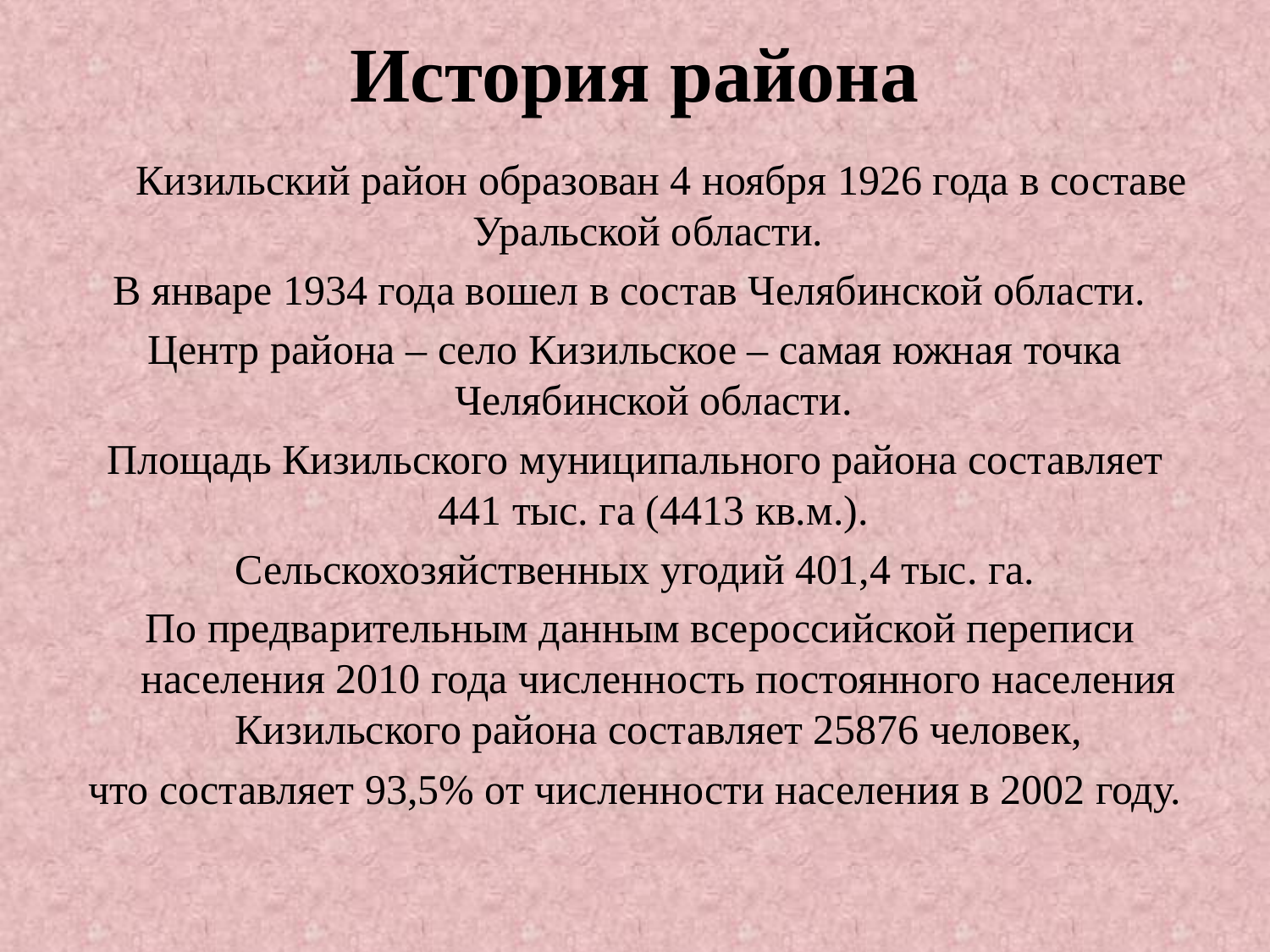

# История района
     Кизильский район образован 4 ноября 1926 года в составе Уральской области.
В январе 1934 года вошел в состав Челябинской области.
Центр района – село Кизильское – самая южная точка Челябинской области.
Площадь Кизильского муниципального района составляет 441 тыс. га (4413 кв.м.).
Сельскохозяйственных угодий 401,4 тыс. га.
 По предварительным данным всероссийской переписи населения 2010 года численность постоянного населения Кизильского района составляет 25876 человек,
 что составляет 93,5% от численности населения в 2002 году.